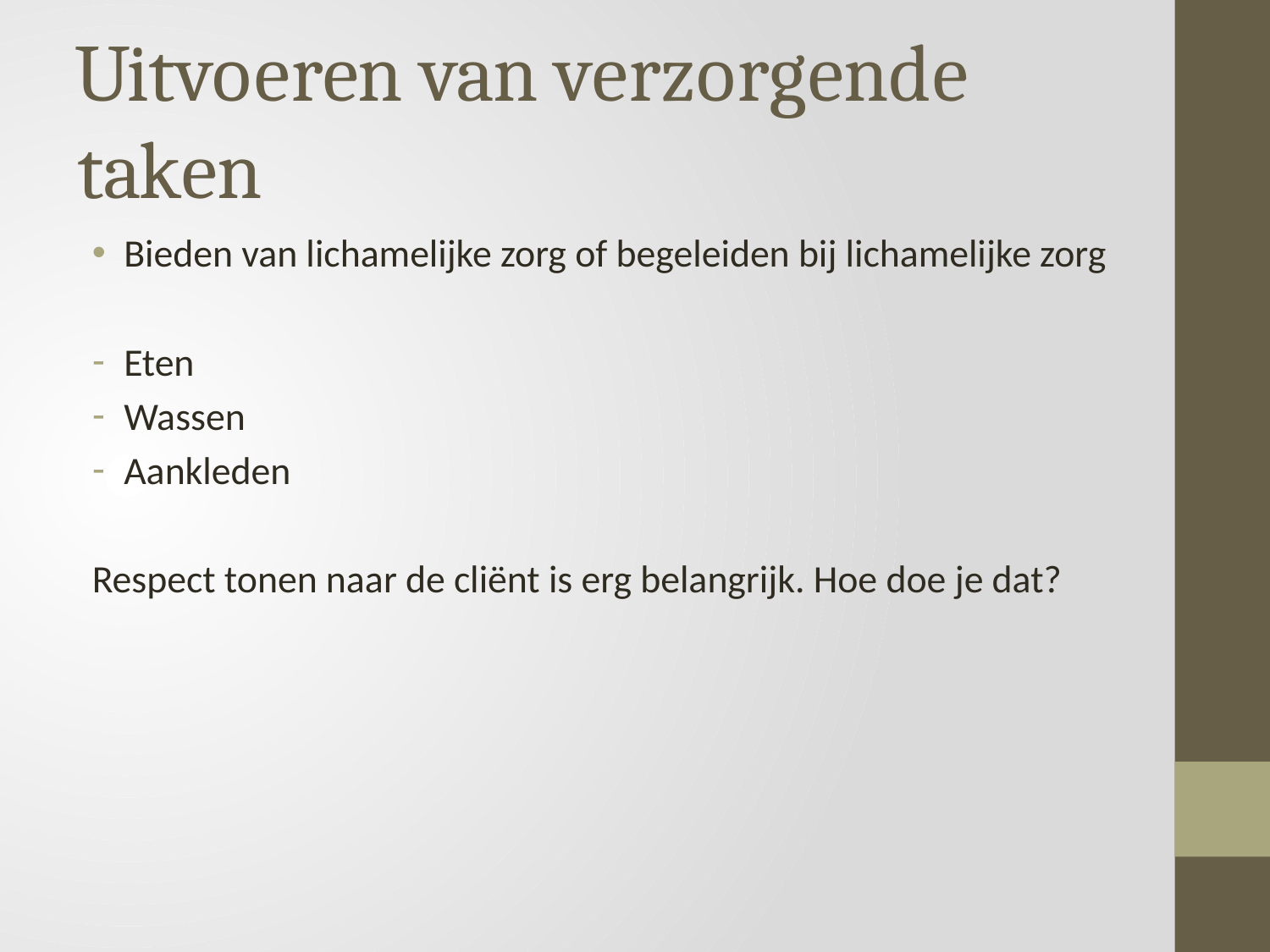

# Uitvoeren van verzorgende taken
Bieden van lichamelijke zorg of begeleiden bij lichamelijke zorg

Eten
Wassen
Aankleden

Respect tonen naar de cliënt is erg belangrijk. Hoe doe je dat?